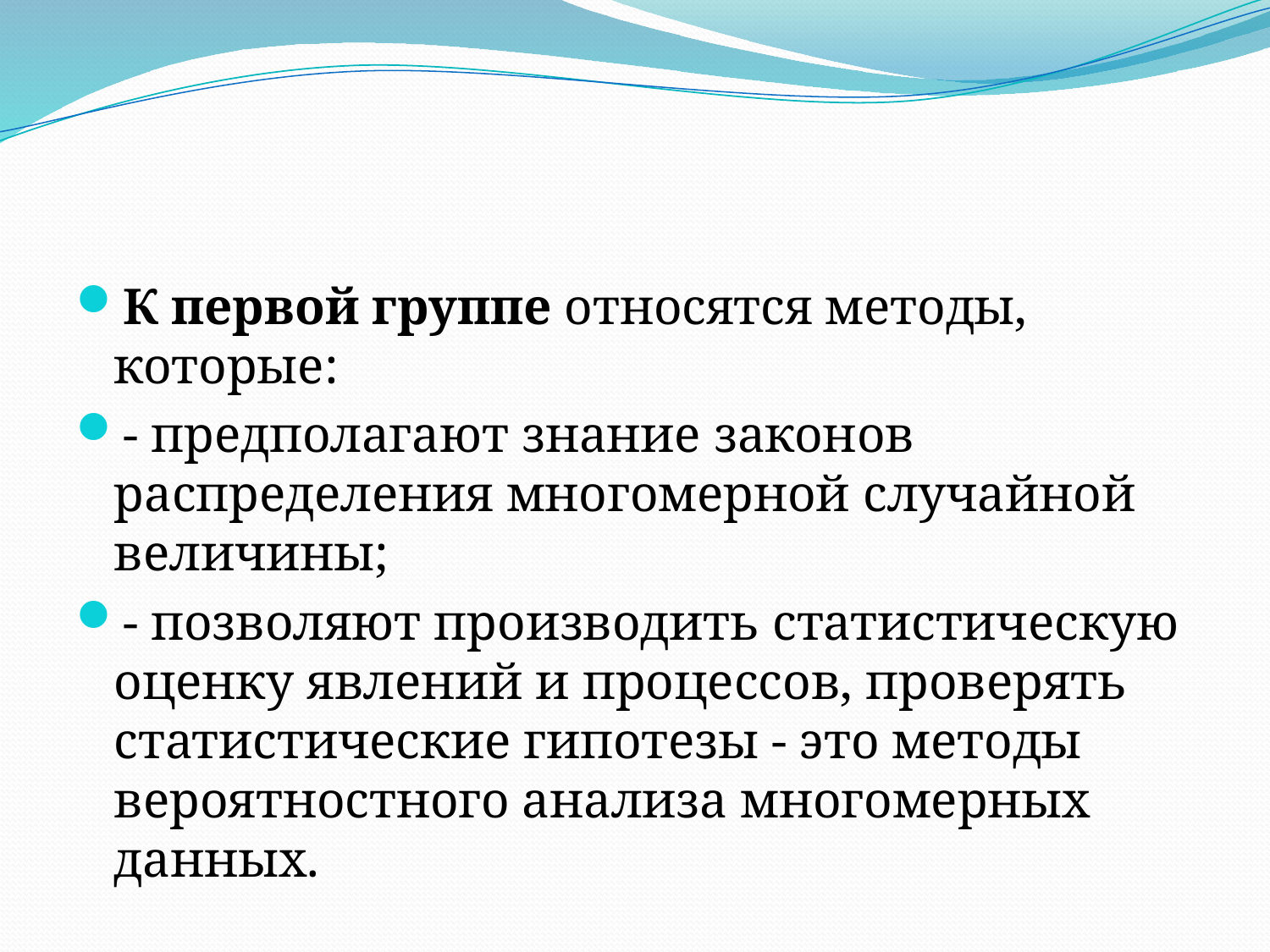

К первой группе относятся методы, которые:
- предполагают знание законов распределения многомерной случайной величины;
- позволяют производить статистическую оценку явлений и процессов, проверять статистические гипотезы - это методы вероятностного анализа многомерных данных.